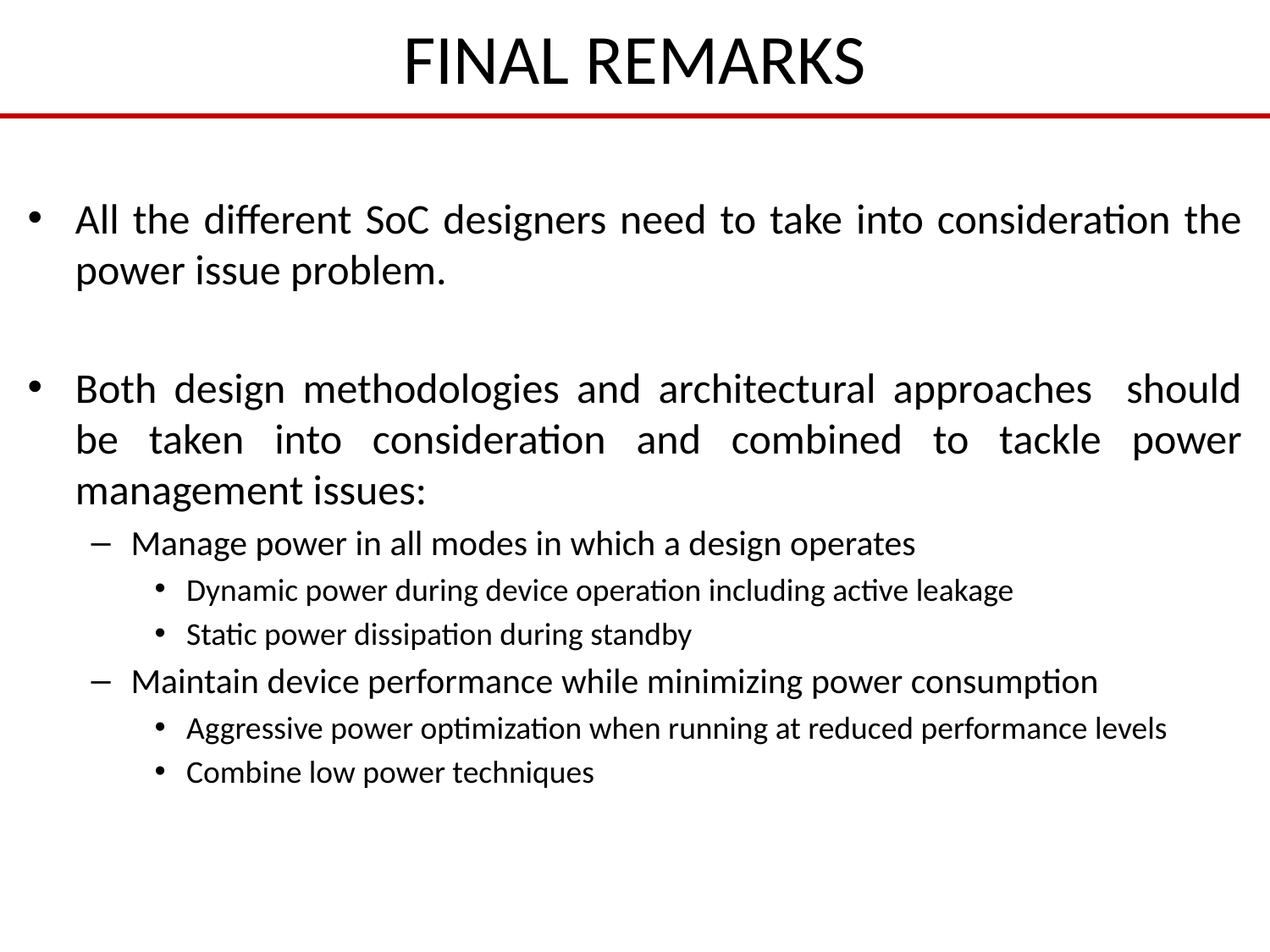

# FINAL REMARKS

All the different SoC designers need to take into consideration the power issue problem.

Both design methodologies and architectural approaches  should be taken into consideration and combined to tackle power management issues:
Manage power in all modes in which a design operates
Dynamic power during device operation including active leakage
Static power dissipation during standby
Maintain device performance while minimizing power consumption
Aggressive power optimization when running at reduced performance levels
Combine low power techniques